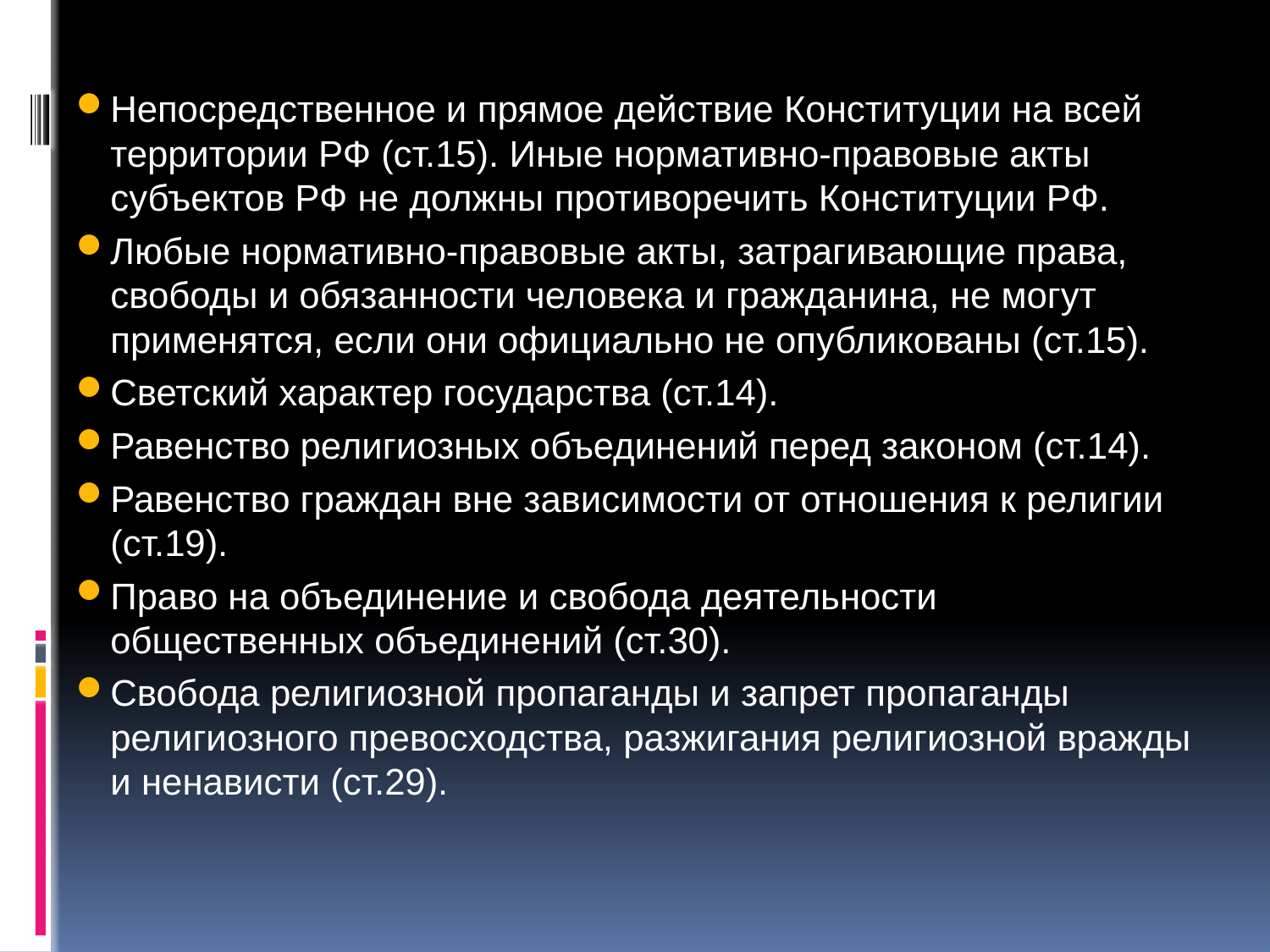

#
Непосредственное и прямое действие Конституции на всей территории РФ (ст.15). Иные нормативно-правовые акты субъектов РФ не должны противоречить Конституции РФ.
Любые нормативно-правовые акты, затрагивающие права, свободы и обязанности человека и гражданина, не могут применятся, если они официально не опубликованы (ст.15).
Светский характер государства (ст.14).
Равенство религиозных объединений перед законом (ст.14).
Равенство граждан вне зависимости от отношения к религии (ст.19).
Право на объединение и свобода деятельности общественных объединений (ст.30).
Свобода религиозной пропаганды и запрет пропаганды религиозного превосходства, разжигания религиозной вражды и ненависти (ст.29).